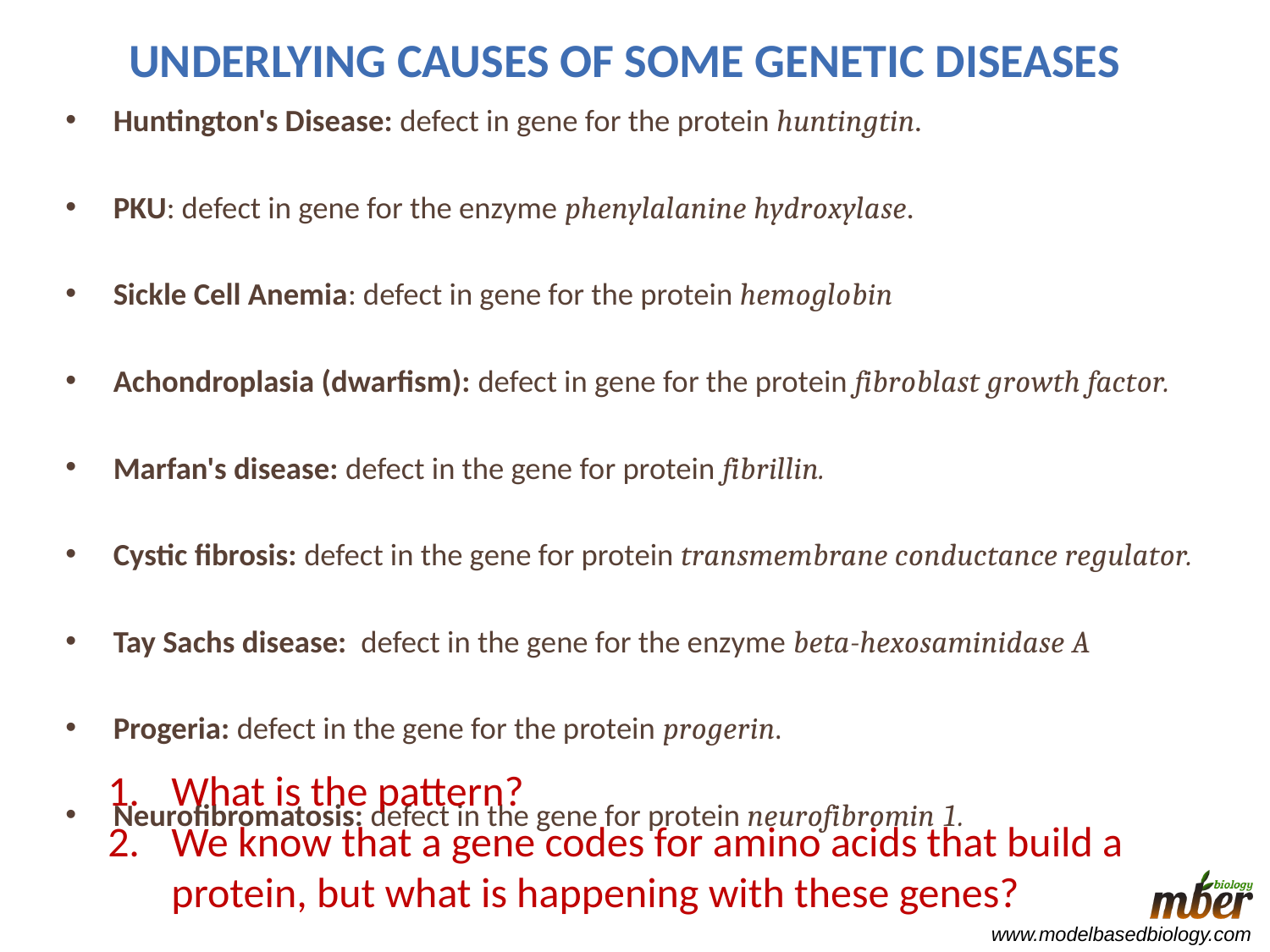

# UNDERLYING CAUSES OF SOME GENETIC DISEASES
Huntington's Disease: defect in gene for the protein huntingtin.

PKU: defect in gene for the enzyme phenylalanine hydroxylase.

Sickle Cell Anemia: defect in gene for the protein hemoglobin

Achondroplasia (dwarfism): defect in gene for the protein fibroblast growth factor.

Marfan's disease: defect in the gene for protein fibrillin.

Cystic fibrosis: defect in the gene for protein transmembrane conductance regulator.

Tay Sachs disease:  defect in the gene for the enzyme beta-hexosaminidase A

Progeria: defect in the gene for the protein progerin.

Neurofibromatosis: defect in the gene for protein neurofibromin 1.

What is the pattern?
We know that a gene codes for amino acids that build a protein, but what is happening with these genes?